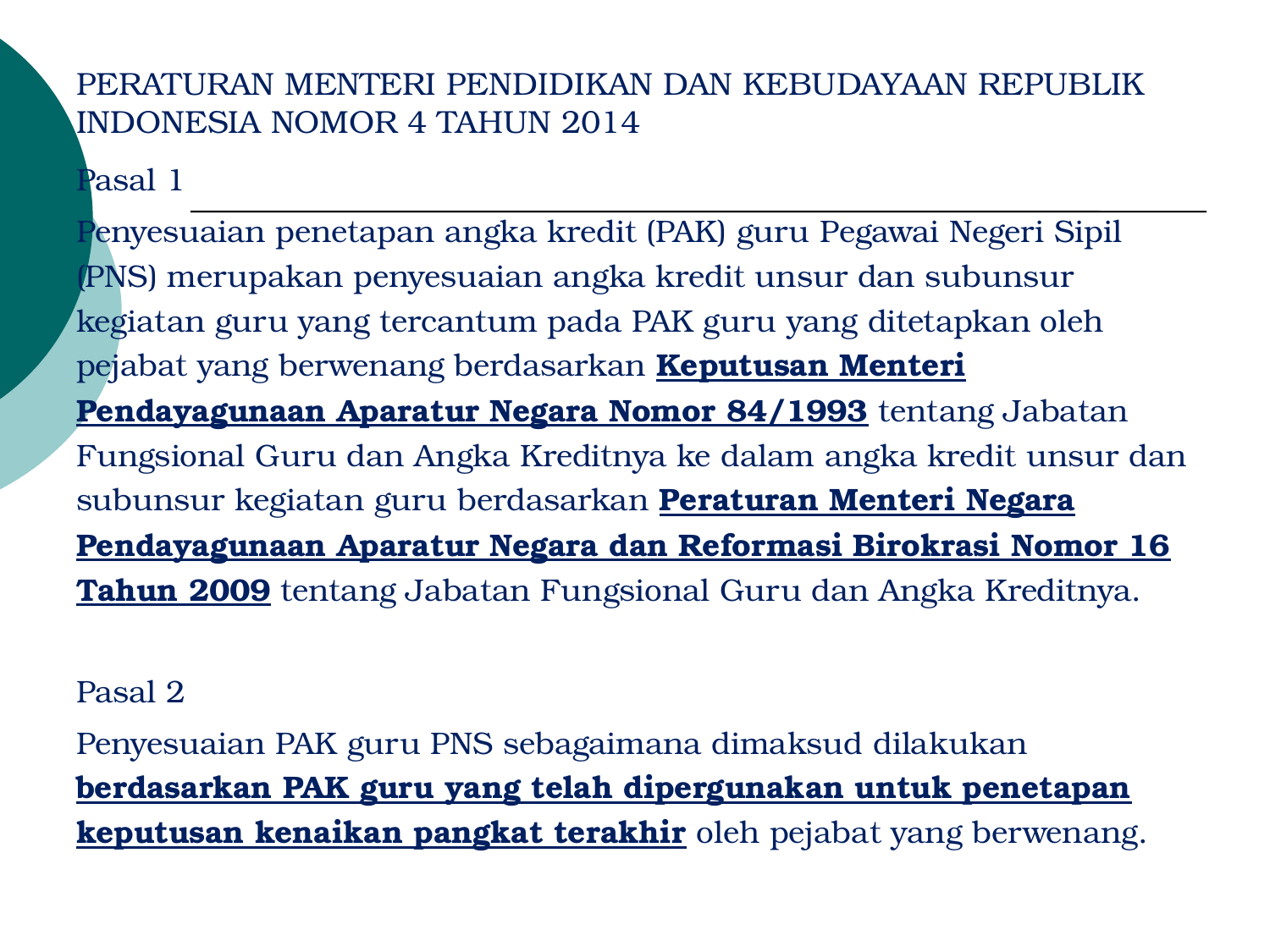

# PERATURAN MENTERI PENDIDIKAN DAN KEBUDAYAAN REPUBLIK INDONESIA NOMOR 4 TAHUN 2014
Pasal 1
Penyesuaian penetapan angka kredit (PAK) guru Pegawai Negeri Sipil (PNS) merupakan penyesuaian angka kredit unsur dan subunsur kegiatan guru yang tercantum pada PAK guru yang ditetapkan oleh pejabat yang berwenang berdasarkan Keputusan Menteri Pendayagunaan Aparatur Negara Nomor 84/1993 tentang Jabatan Fungsional Guru dan Angka Kreditnya ke dalam angka kredit unsur dan subunsur kegiatan guru berdasarkan Peraturan Menteri Negara Pendayagunaan Aparatur Negara dan Reformasi Birokrasi Nomor 16 Tahun 2009 tentang Jabatan Fungsional Guru dan Angka Kreditnya.

Pasal 2
Penyesuaian PAK guru PNS sebagaimana dimaksud dilakukan berdasarkan PAK guru yang telah dipergunakan untuk penetapan keputusan kenaikan pangkat terakhir oleh pejabat yang berwenang.